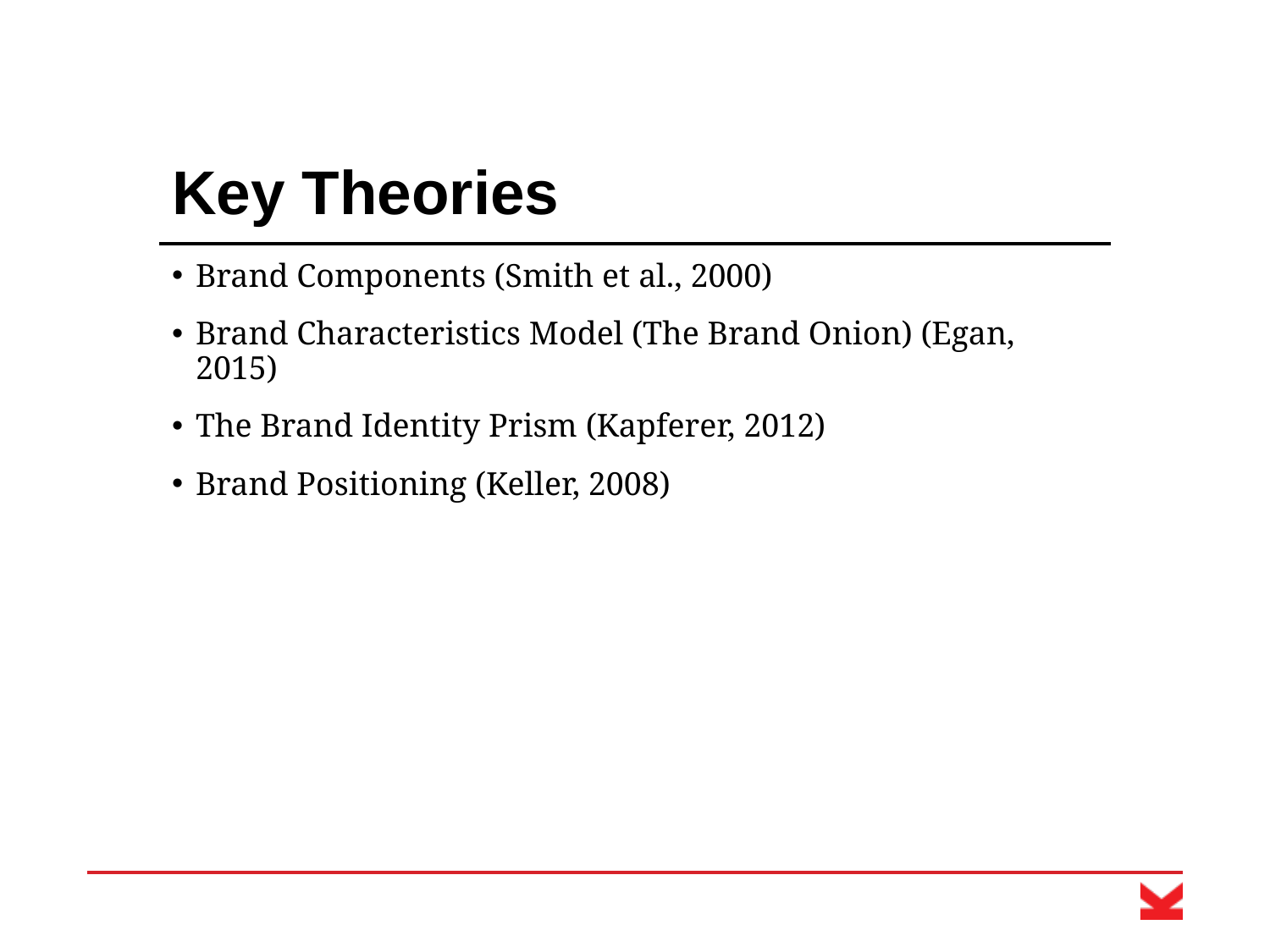

# Key Theories
Brand Components (Smith et al., 2000)
Brand Characteristics Model (The Brand Onion) (Egan, 2015)
The Brand Identity Prism (Kapferer, 2012)
Brand Positioning (Keller, 2008)